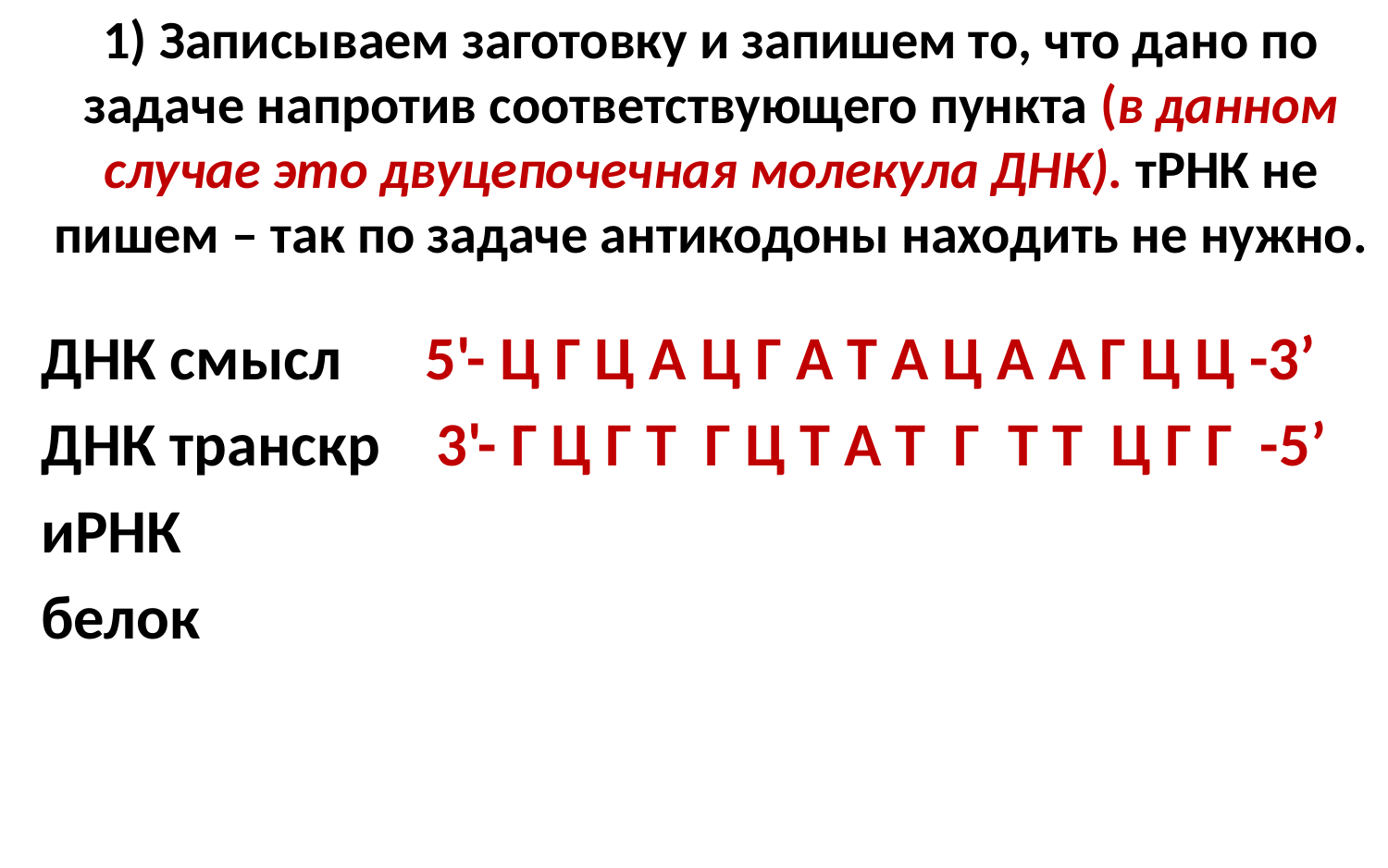

# 1) Записываем заготовку и запишем то, что дано по задаче напротив соответствующего пункта (в данном случае это двуцепочечная молекула ДНК). тРНК не пишем – так по задаче антикодоны находить не нужно.
ДНК смысл      5'- Ц Г Ц А Ц Г А Т А Ц А А Г Ц Ц -3’
ДНК транскр    3'- Г Ц Г Т  Г Ц Т А Т  Г  Т Т  Ц Г Г  -5’
иРНК
белок